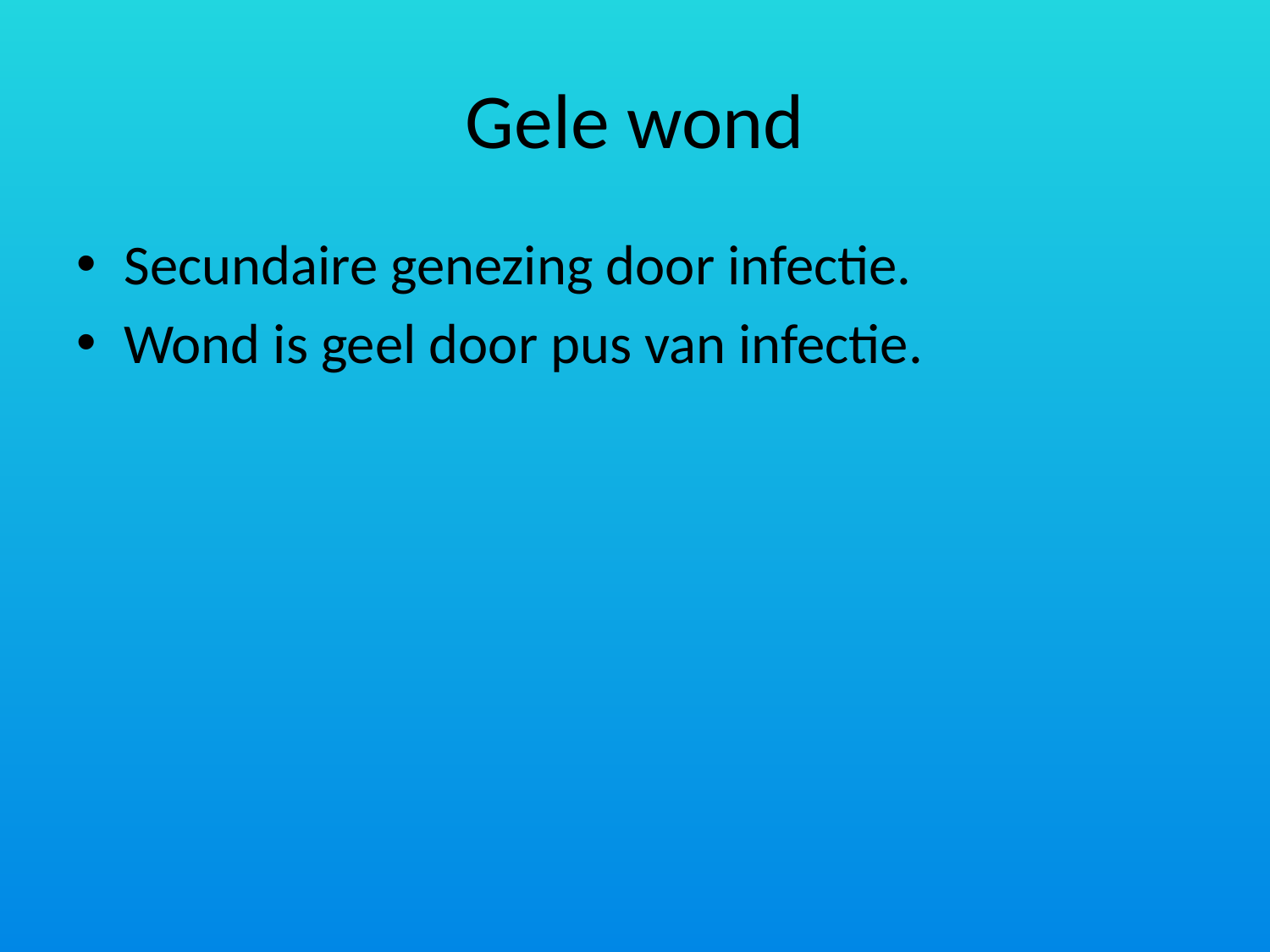

# Gele wond
Secundaire genezing door infectie.
Wond is geel door pus van infectie.